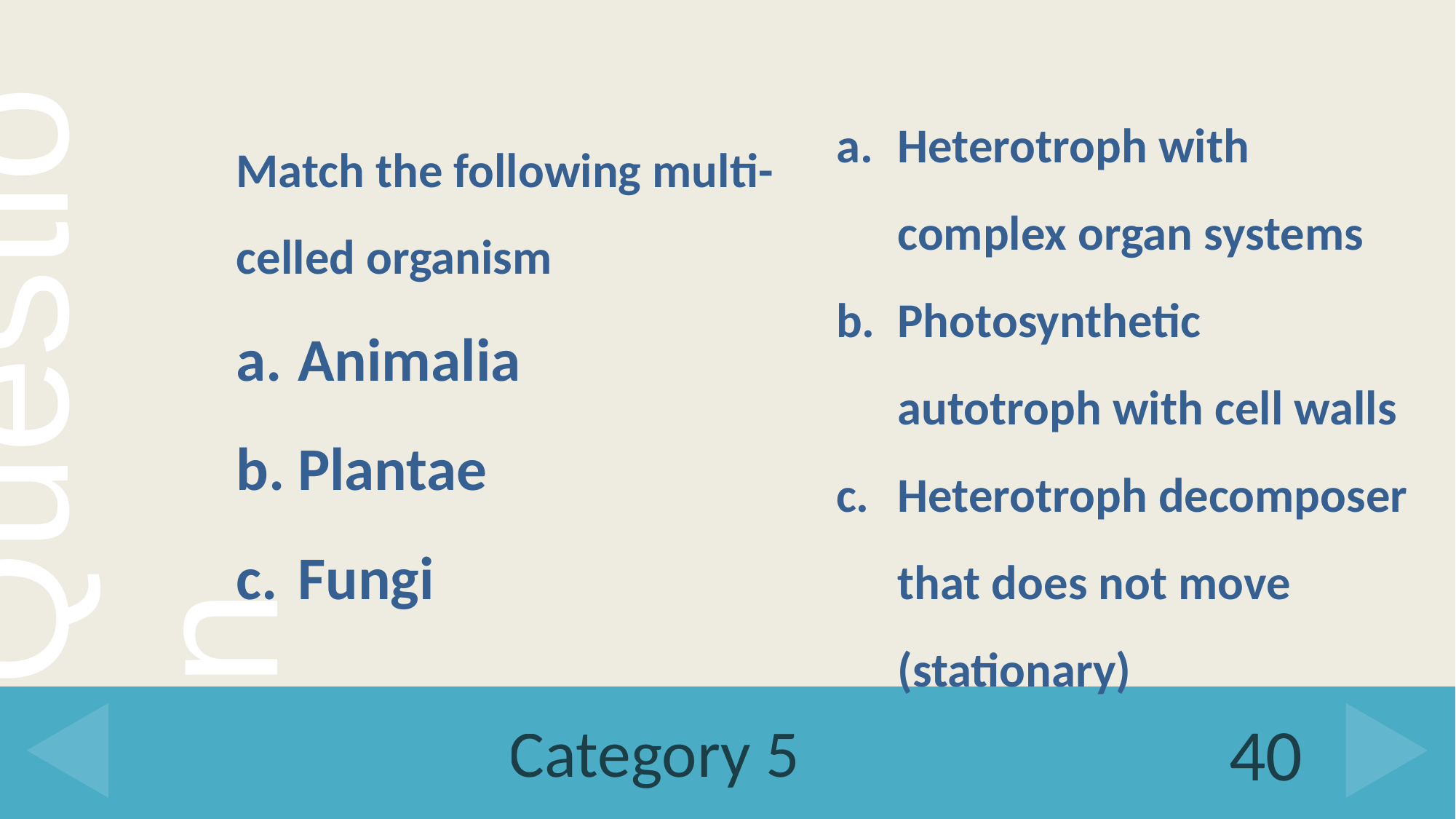

Heterotroph with complex organ systems
Photosynthetic autotroph with cell walls
Heterotroph decomposer that does not move (stationary)
Match the following multi-celled organism
Animalia
Plantae
Fungi
# Category 5
40